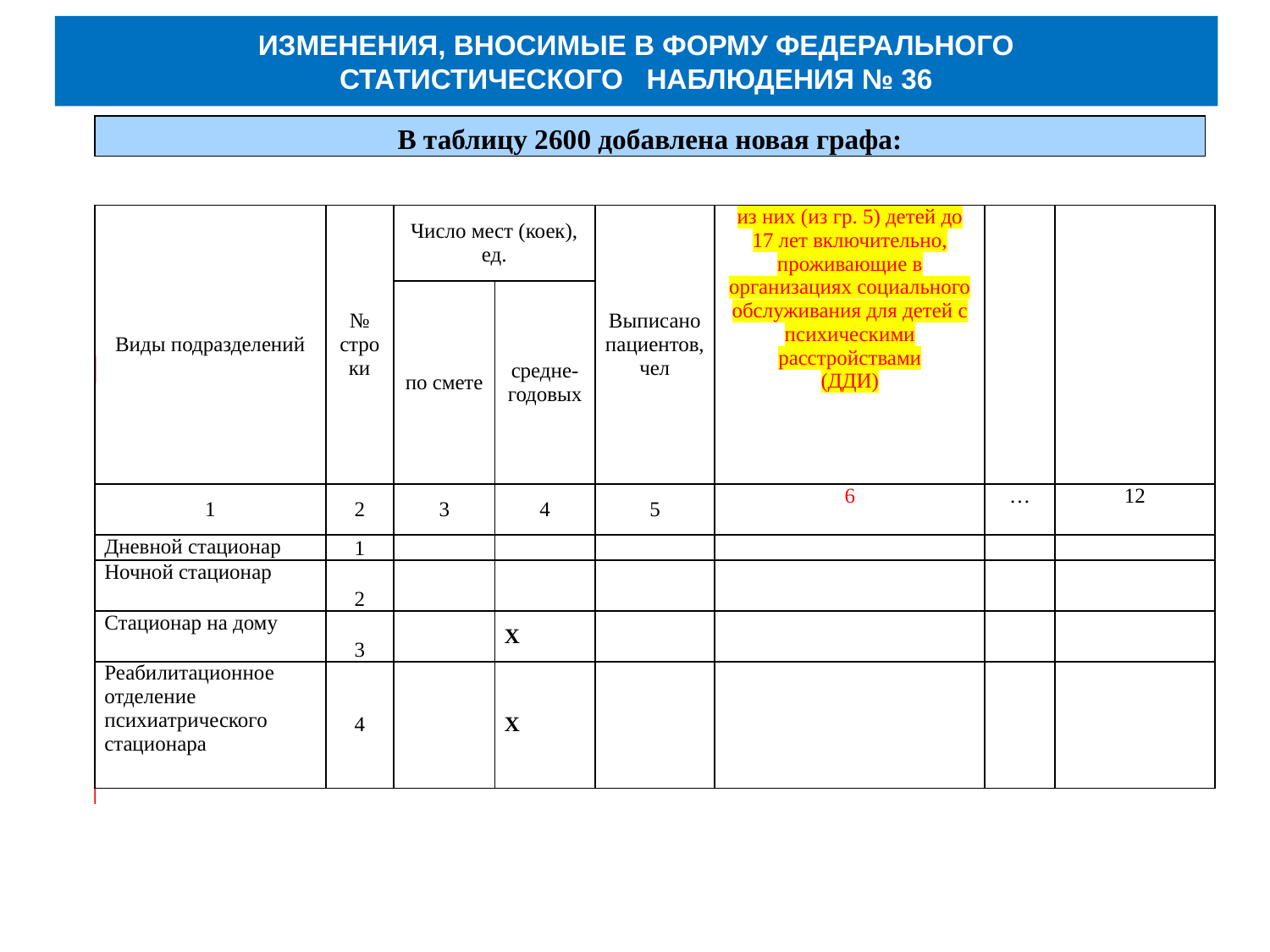

ИЗМЕНЕНИЯ, ВНОСИМЫЕ В ФОРМУ ФЕДЕРАЛЬНОГО
СТАТИСТИЧЕСКОГО   НАБЛЮДЕНИЯ № 36

В таблицу 2600 добавлена новая графа:

| Виды подразделений | № строки | Число мест (коек), ед. |  | Выписано пациентов, чел | из них (из гр. 5) детей до 17 лет включительно, проживающие в организациях социального обслуживания для детей с психическими расстройствами (ДДИ) |  |  |
| --- | --- | --- | --- | --- | --- | --- | --- |
|  |  | по смете | средне- годовых |  |  |  |  |
| 1 | 2 | 3 | 4 | 5 | 6 | … | 12 |
| Дневной стационар | 1 |  |  |  |  |  |  |
| Ночной стационар | 2 |  |  |  |  |  |  |
| Стационар на дому | 3 |  | X |  |  |  |  |
| Реабилитационное отделение психиатрического стационара | 4 |  | X |  |  |  |  |